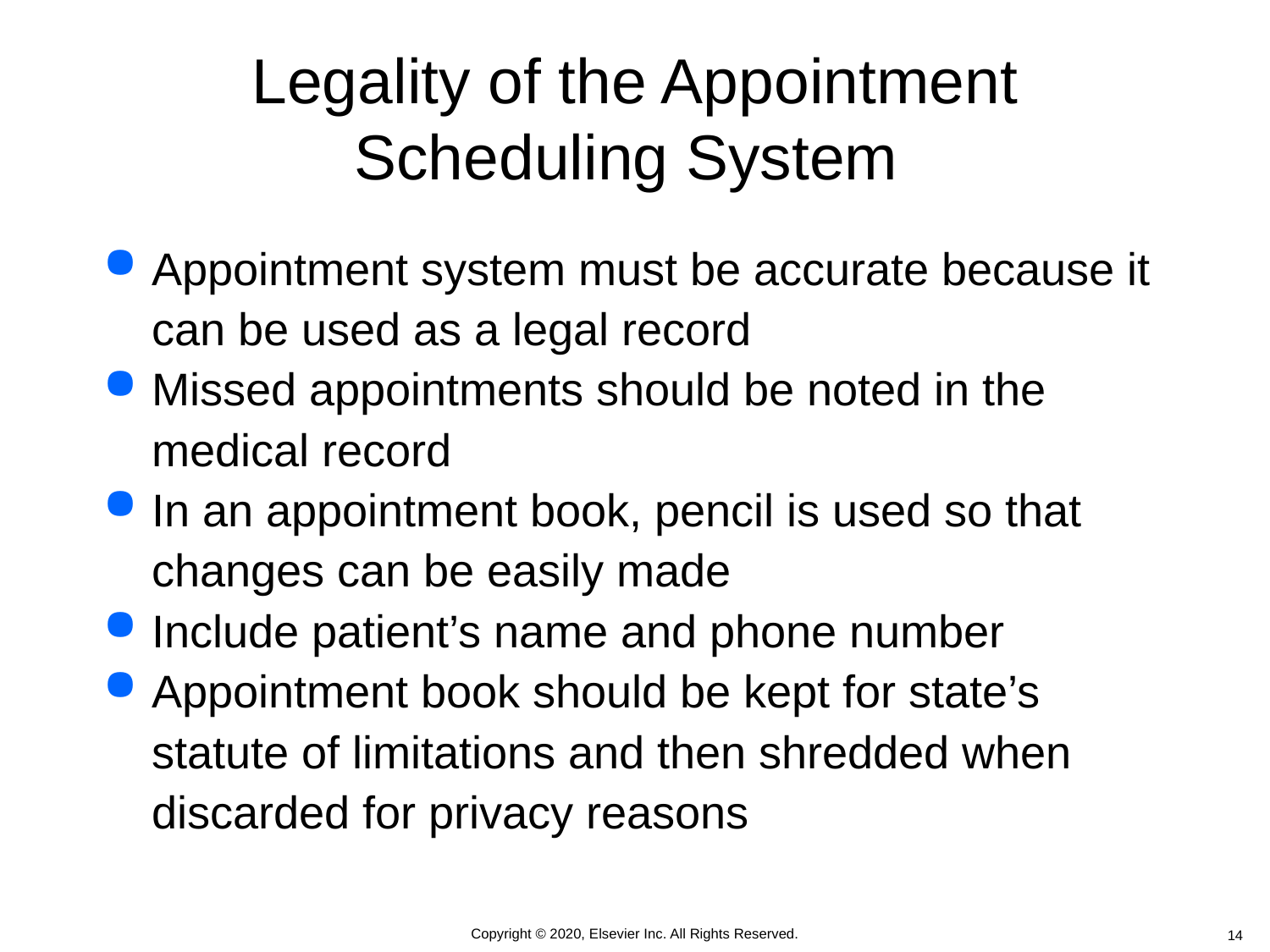

# Legality of the Appointment Scheduling System
Appointment system must be accurate because it can be used as a legal record
Missed appointments should be noted in the medical record
In an appointment book, pencil is used so that changes can be easily made
Include patient’s name and phone number
Appointment book should be kept for state’s statute of limitations and then shredded when discarded for privacy reasons

 14